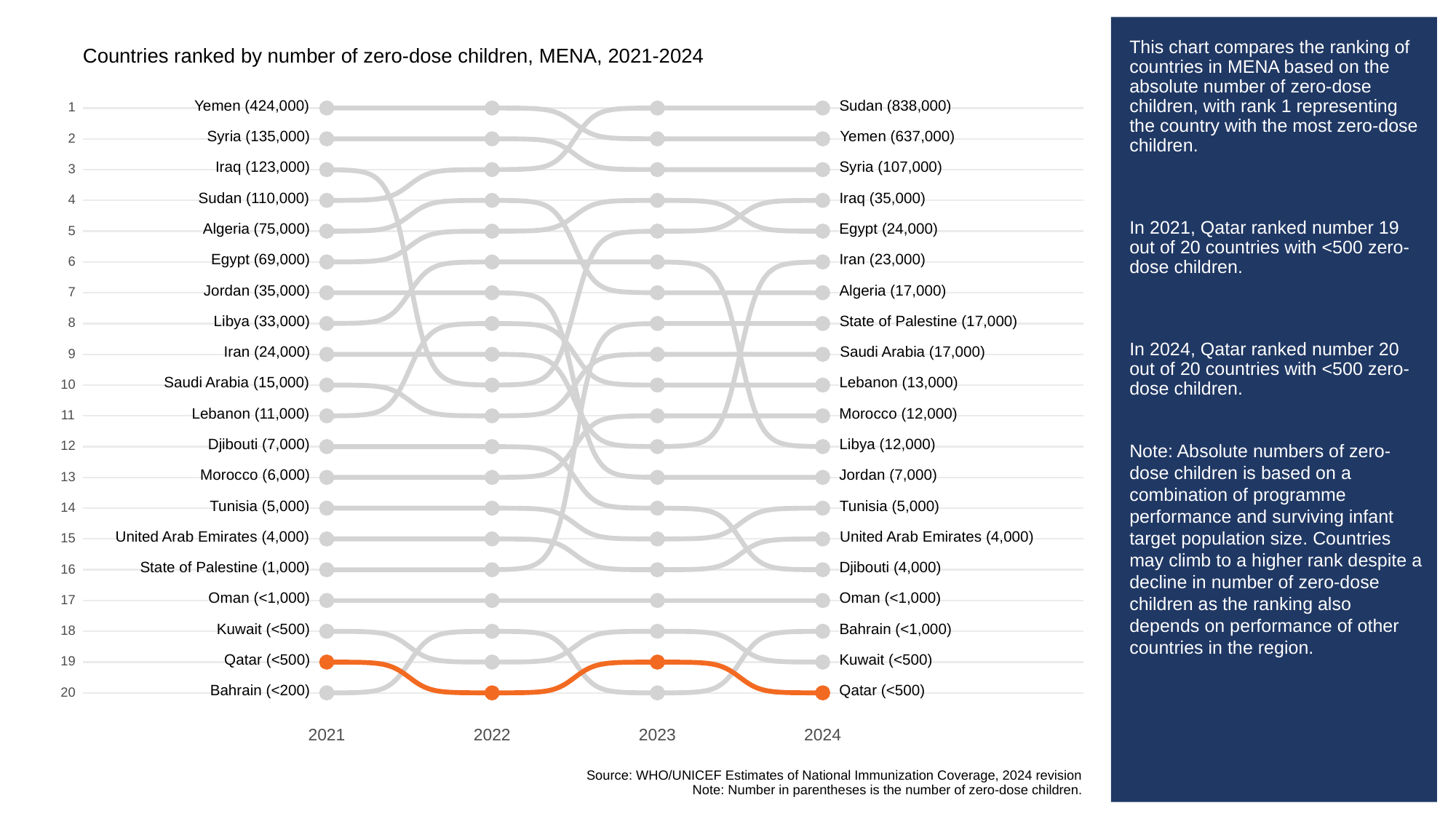

# This chart compares the ranking of countries in MENA based on the absolute number of zero-dose children, with rank 1 representing the country with the most zero-dose children.

In 2021, Qatar ranked number 19 out of 20 countries with <500 zero-dose children.

In 2024, Qatar ranked number 20 out of 20 countries with <500 zero-dose children.

Note: Absolute numbers of zero-dose children is based on a combination of programme performance and surviving infant target population size. Countries may climb to a higher rank despite a decline in number of zero-dose children as the ranking also depends on performance of other countries in the region.

Countries ranked by number of zero-dose children, MENA, 2021-2024
Yemen (424,000)
Sudan (838,000)

1

Syria (135,000)
Yemen (637,000)

2

Iraq (123,000)
Syria (107,000)

3

Sudan (110,000)
Iraq (35,000)

4

Algeria (75,000)
Egypt (24,000)

5

Egypt (69,000)
Iran (23,000)

6

Jordan (35,000)
Algeria (17,000)

7

Libya (33,000)
State of Palestine (17,000)

8

Iran (24,000)
Saudi Arabia (17,000)

9

Saudi Arabia (15,000)
Lebanon (13,000)

10

Lebanon (11,000)
Morocco (12,000)

11

Djibouti (7,000)
Libya (12,000)

12

Morocco (6,000)
Jordan (7,000)

13

Tunisia (5,000)
Tunisia (5,000)

14

United Arab Emirates (4,000)
United Arab Emirates (4,000)

15

State of Palestine (1,000)
Djibouti (4,000)

16

Oman (<1,000)
Oman (<1,000)

17

Kuwait (<500)
Bahrain (<1,000)

18

Qatar (<500)
Kuwait (<500)

19

Qatar (<500)
Bahrain (<200)

20

2023
2021
2022
2024
Source: WHO/UNICEF Estimates of National Immunization Coverage, 2024 revision
Note: Number in parentheses is the number of zero-dose children.